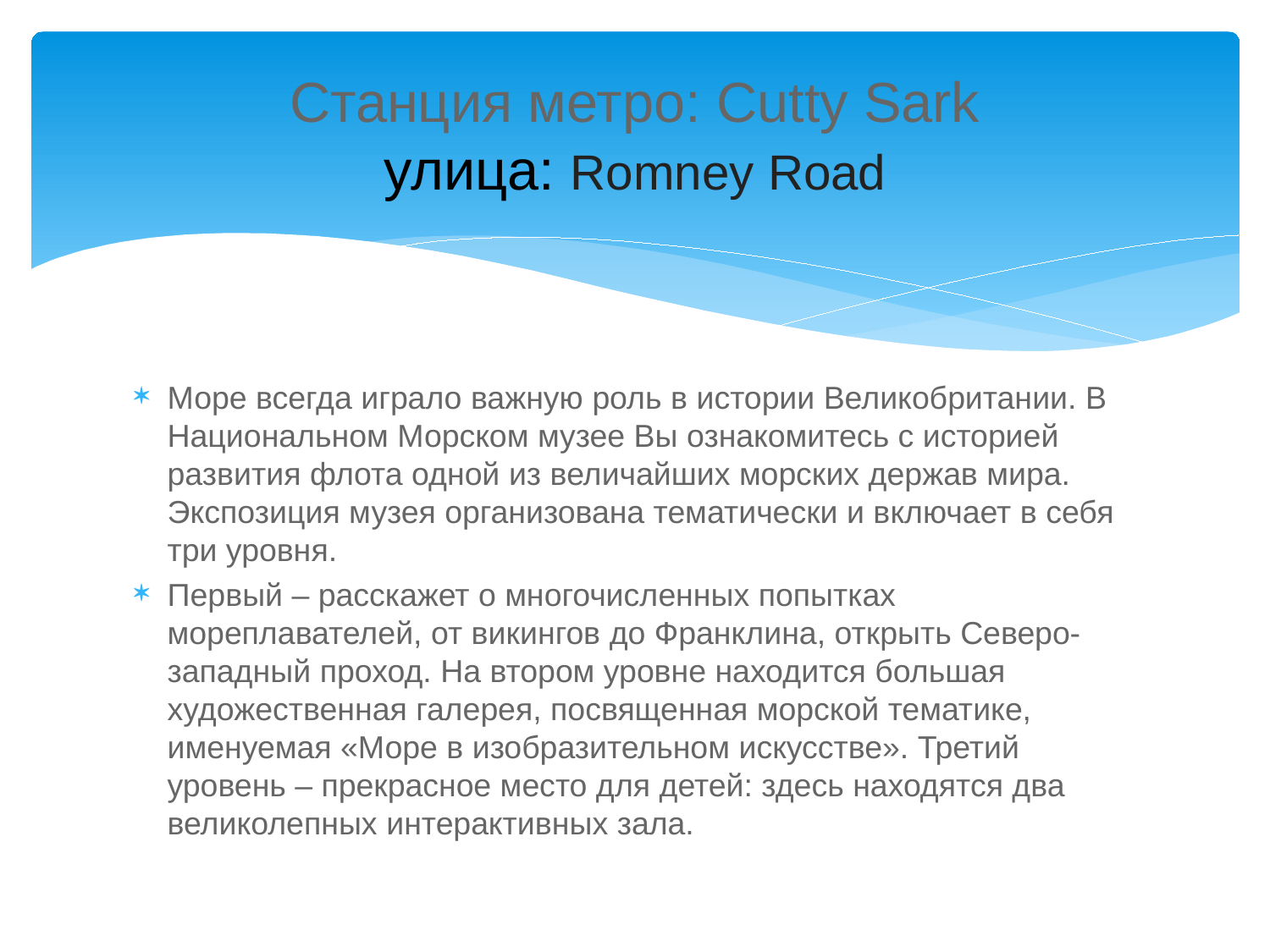

# Станция метро: Cutty Sark улица: Romney Road
Море всегда играло важную роль в истории Великобритании. В Национальном Морском музее Вы ознакомитесь с историей развития флота одной из величайших морских держав мира. Экспозиция музея организована тематически и включает в себя три уровня.
Первый – расскажет о многочисленных попытках мореплавателей, от викингов до Франклина, открыть Северо-западный проход. На втором уровне находится большая художественная галерея, посвященная морской тематике, именуемая «Море в изобразительном искусстве». Третий уровень – прекрасное место для детей: здесь находятся два великолепных интерактивных зала.